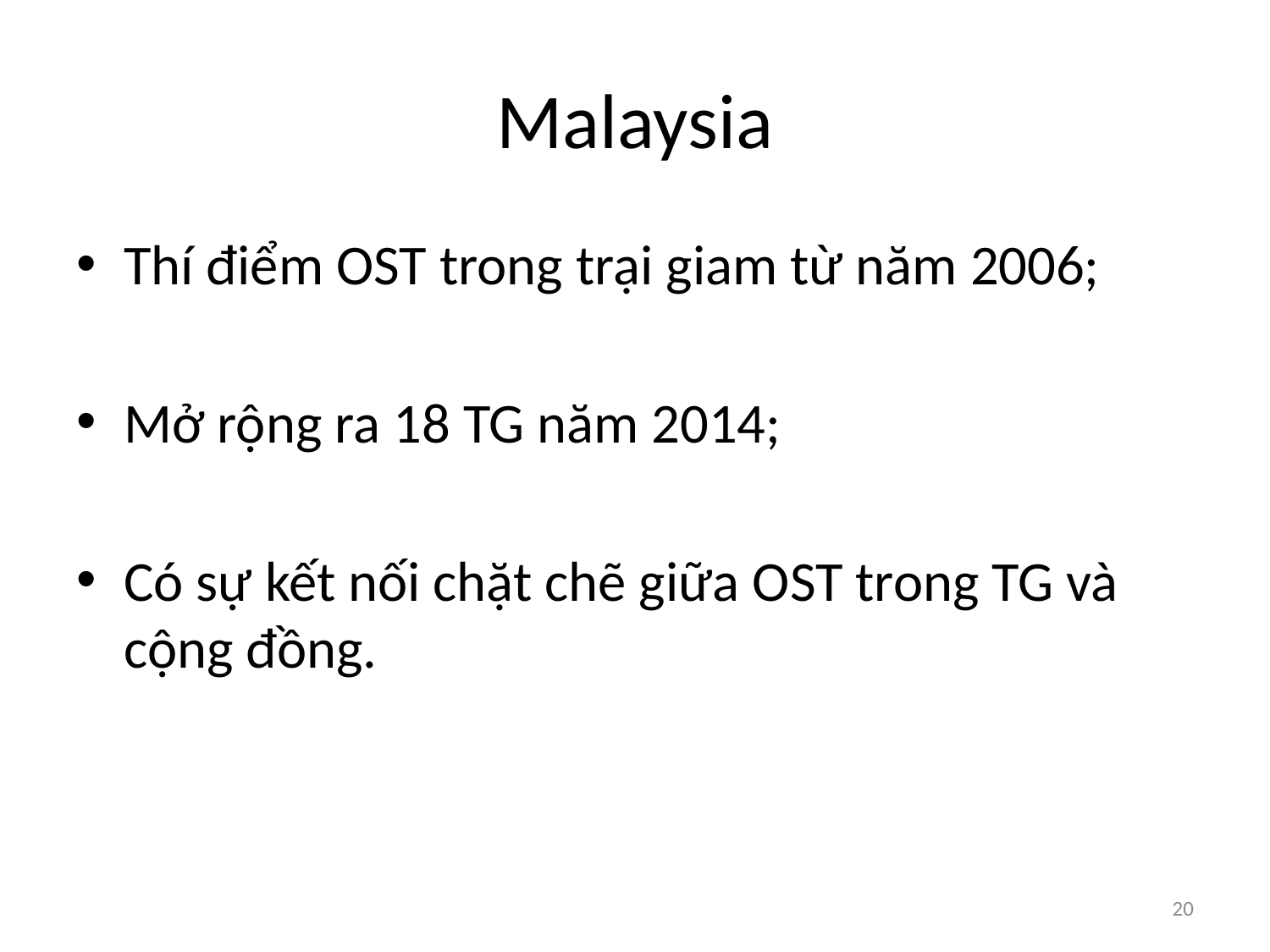

# Malaysia
Thí điểm OST trong trại giam từ năm 2006;

Mở rộng ra 18 TG năm 2014;

Có sự kết nối chặt chẽ giữa OST trong TG và cộng đồng.

20